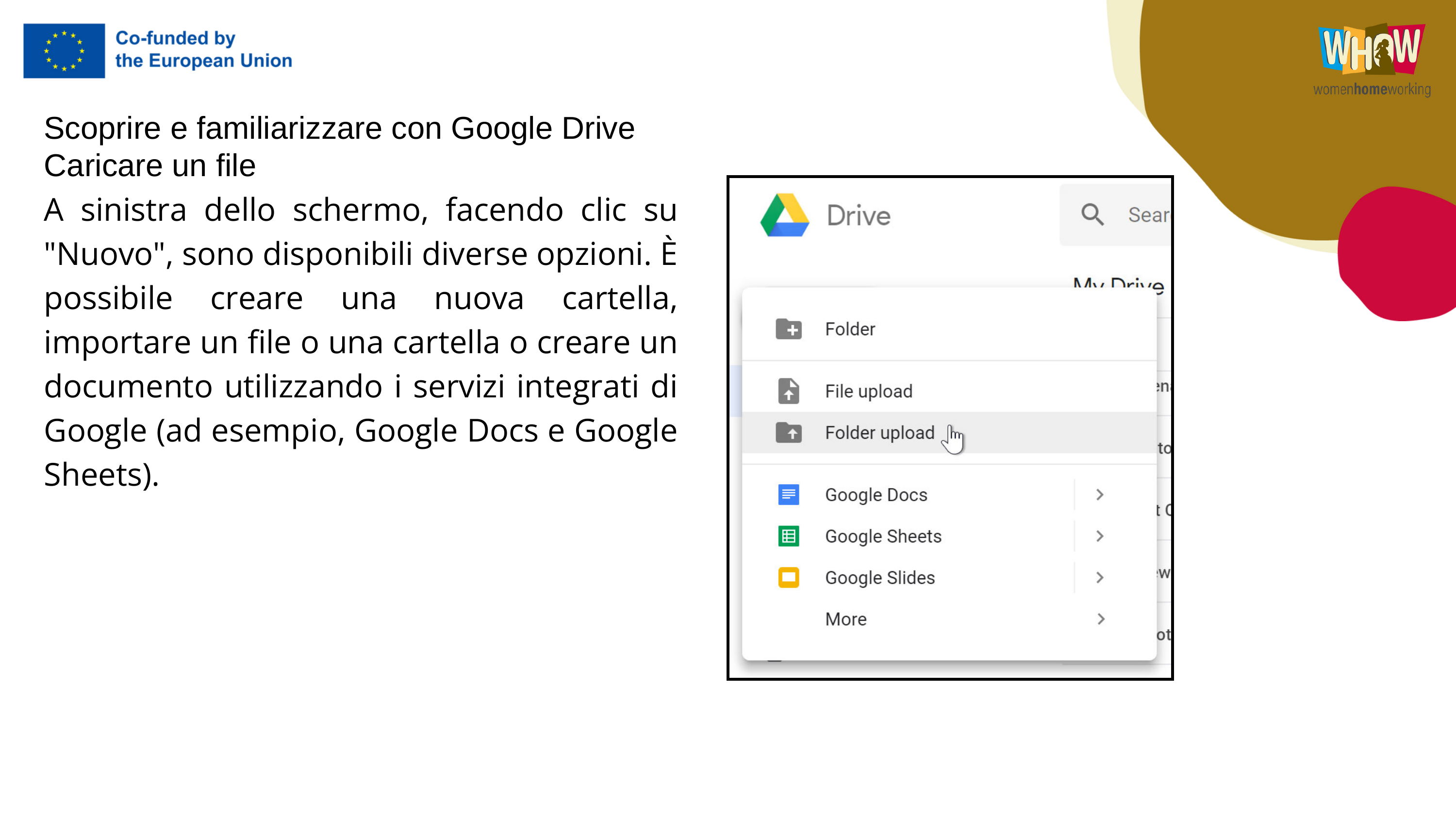

Scoprire e familiarizzare con Google Drive
Caricare un file
A sinistra dello schermo, facendo clic su "Nuovo", sono disponibili diverse opzioni. È possibile creare una nuova cartella, importare un file o una cartella o creare un documento utilizzando i servizi integrati di Google (ad esempio, Google Docs e Google Sheets).